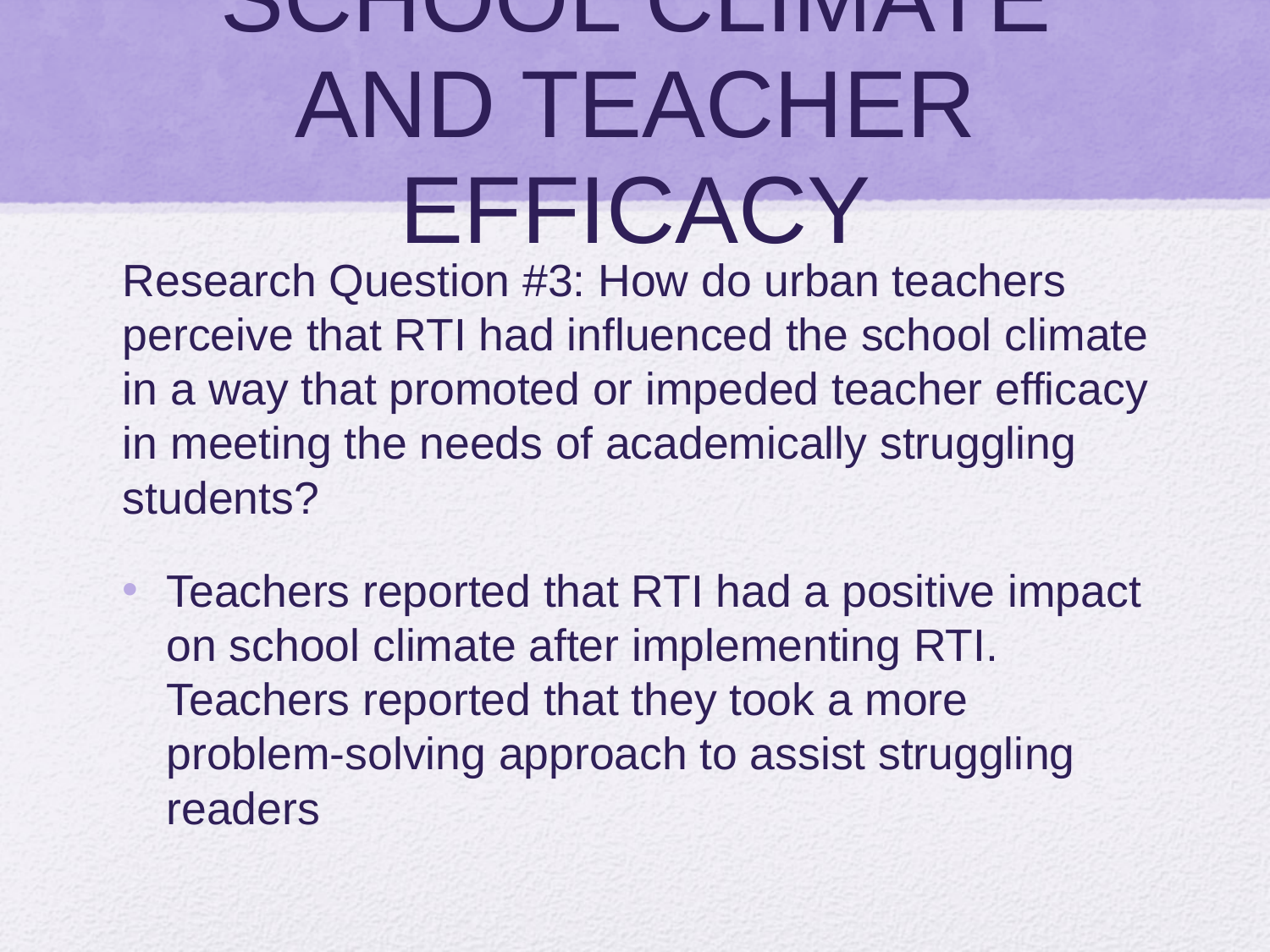

# SCHOOL CLIMATE AND TEACHER EFFICACY
Research Question #3: How do urban teachers perceive that RTI had influenced the school climate in a way that promoted or impeded teacher efficacy in meeting the needs of academically struggling students?
Teachers reported that RTI had a positive impact on school climate after implementing RTI. Teachers reported that they took a more problem-solving approach to assist struggling readers